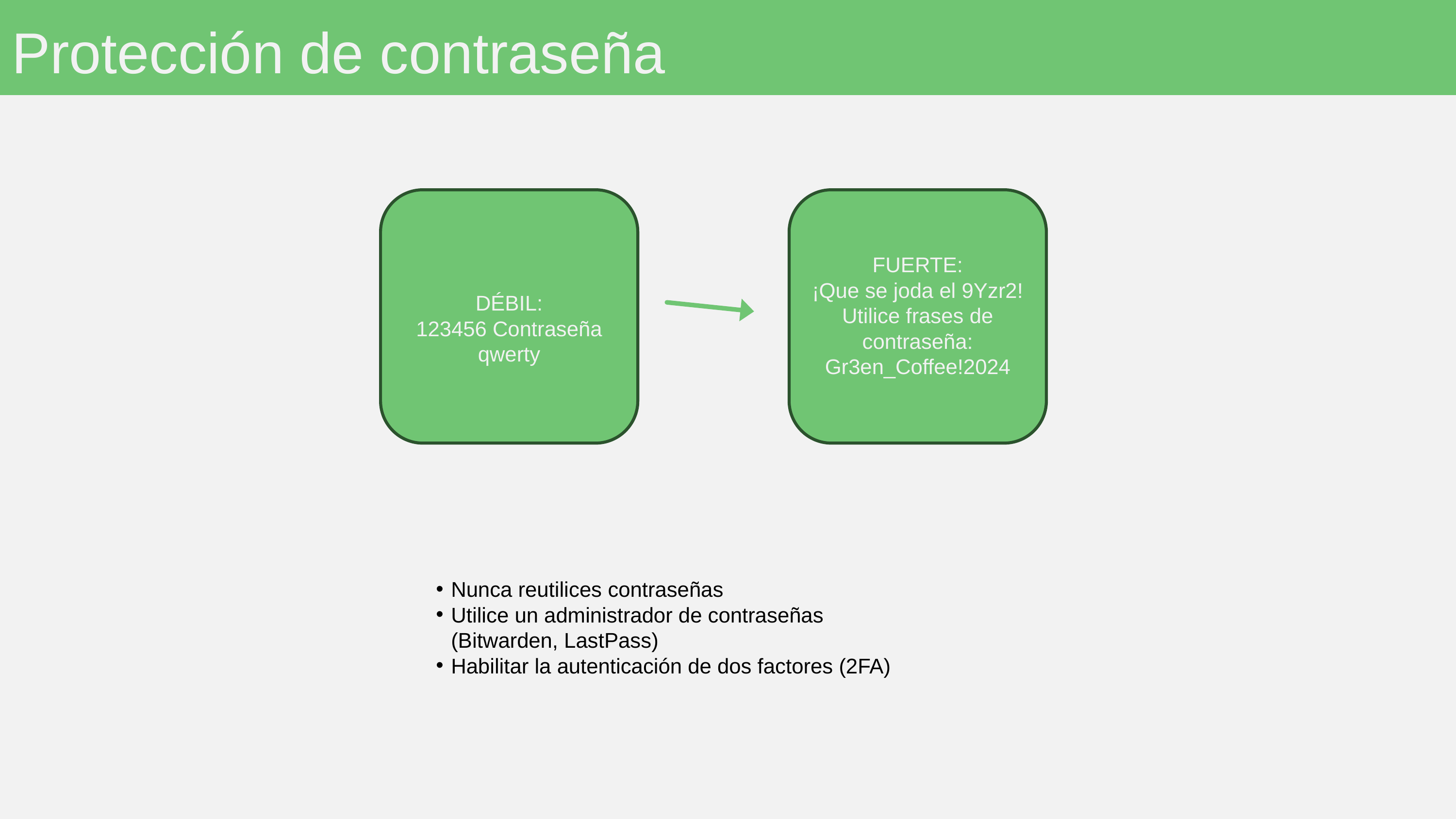

Protección de contraseña

FUERTE:
¡Que se joda el 9Yzr2!
Utilice frases de contraseña: Gr3en_Coffee!2024

DÉBIL:
123456 Contraseña qwerty

Nunca reutilices contraseñas
Utilice un administrador de contraseñas (Bitwarden, LastPass)
Habilitar la autenticación de dos factores (2FA)